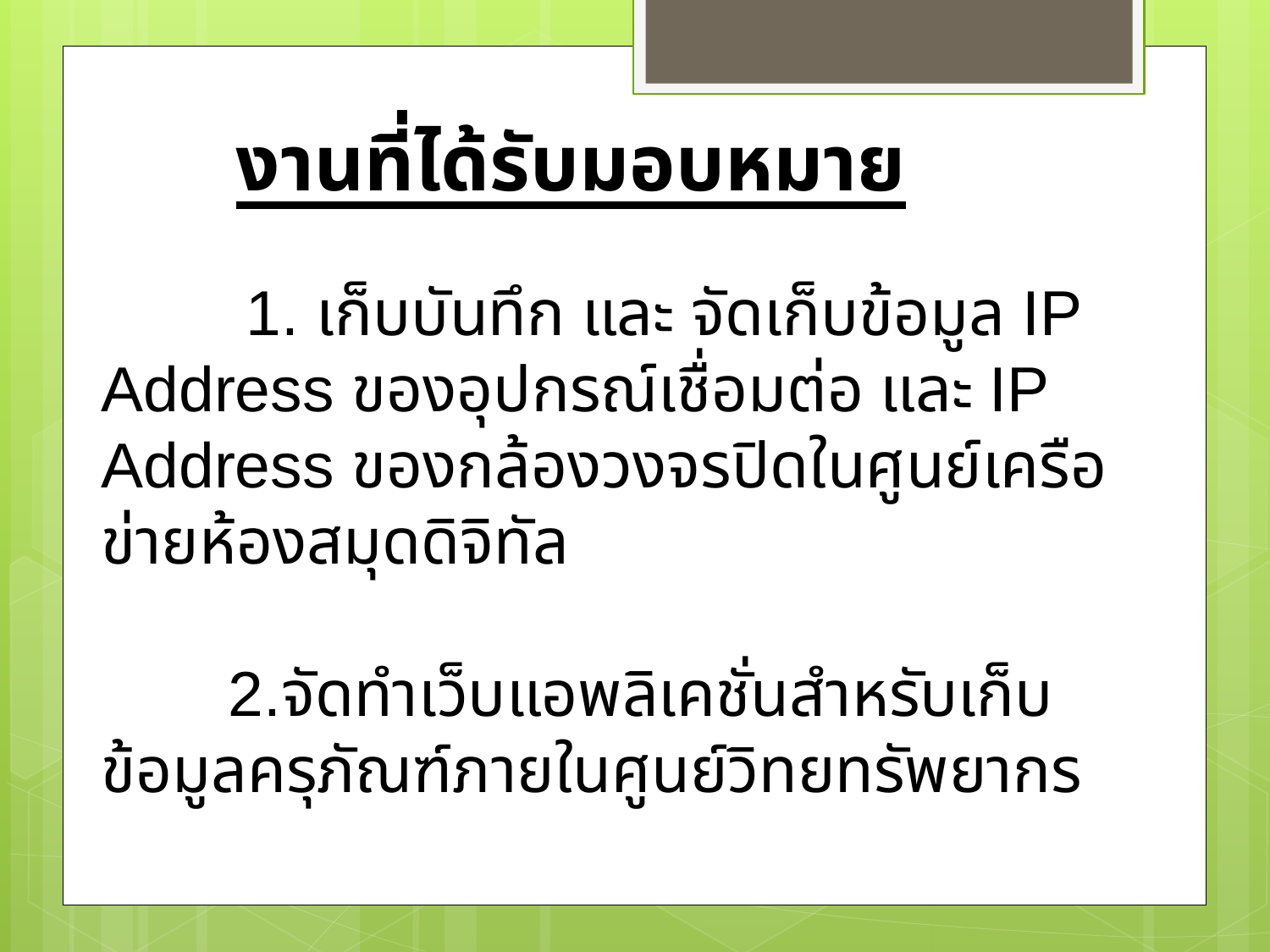

งานที่ได้รับมอบหมาย
	 1. เก็บบันทึก และ จัดเก็บข้อมูล IP Address ของอุปกรณ์เชื่อมต่อ และ IP Address ของกล้องวงจรปิดในศูนย์เครือข่ายห้องสมุดดิจิทัล

	2.จัดทำเว็บแอพลิเคชั่นสำหรับเก็บข้อมูลครุภัณฑ์ภายในศูนย์วิทยทรัพยากร